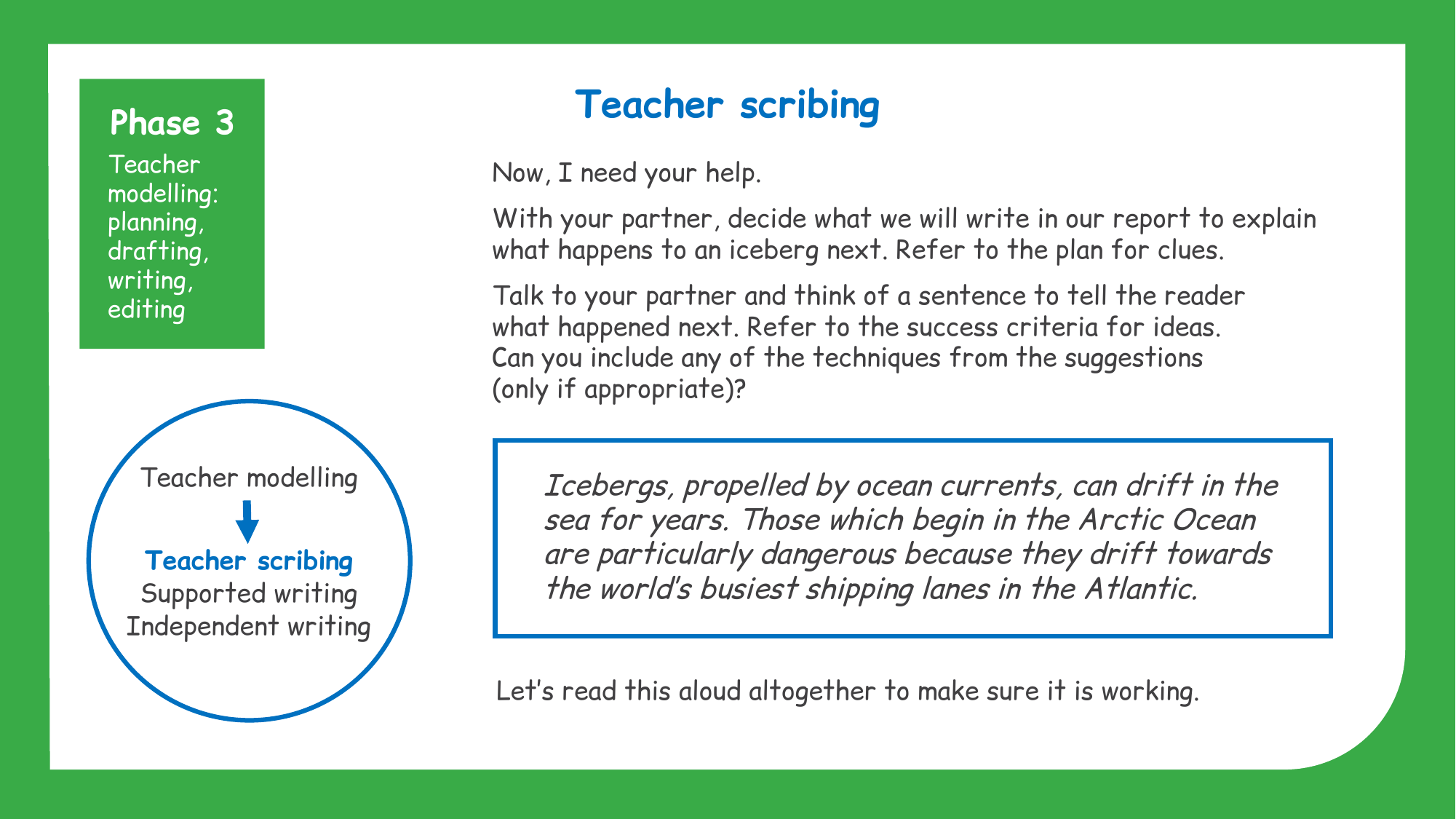

Teacher scribing
Phase 3
Teacher modelling: planning, drafting, writing, editing
Now, I need your help.
With your partner, decide what we will write in our report to explain what happens to an iceberg next. Refer to the plan for clues.
Talk to your partner and think of a sentence to tell the reader
what happened next. Refer to the success criteria for ideas.
Can you include any of the techniques from the suggestions
(only if appropriate)?

Teacher modelling
Teacher scribing
Supported writing
Independent writing

Icebergs, propelled by ocean currents, can drift in the sea for years. Those which begin in the Arctic Ocean are particularly dangerous because they drift towards the world’s busiest shipping lanes in the Atlantic.
Let’s read this aloud altogether to make sure it is working.